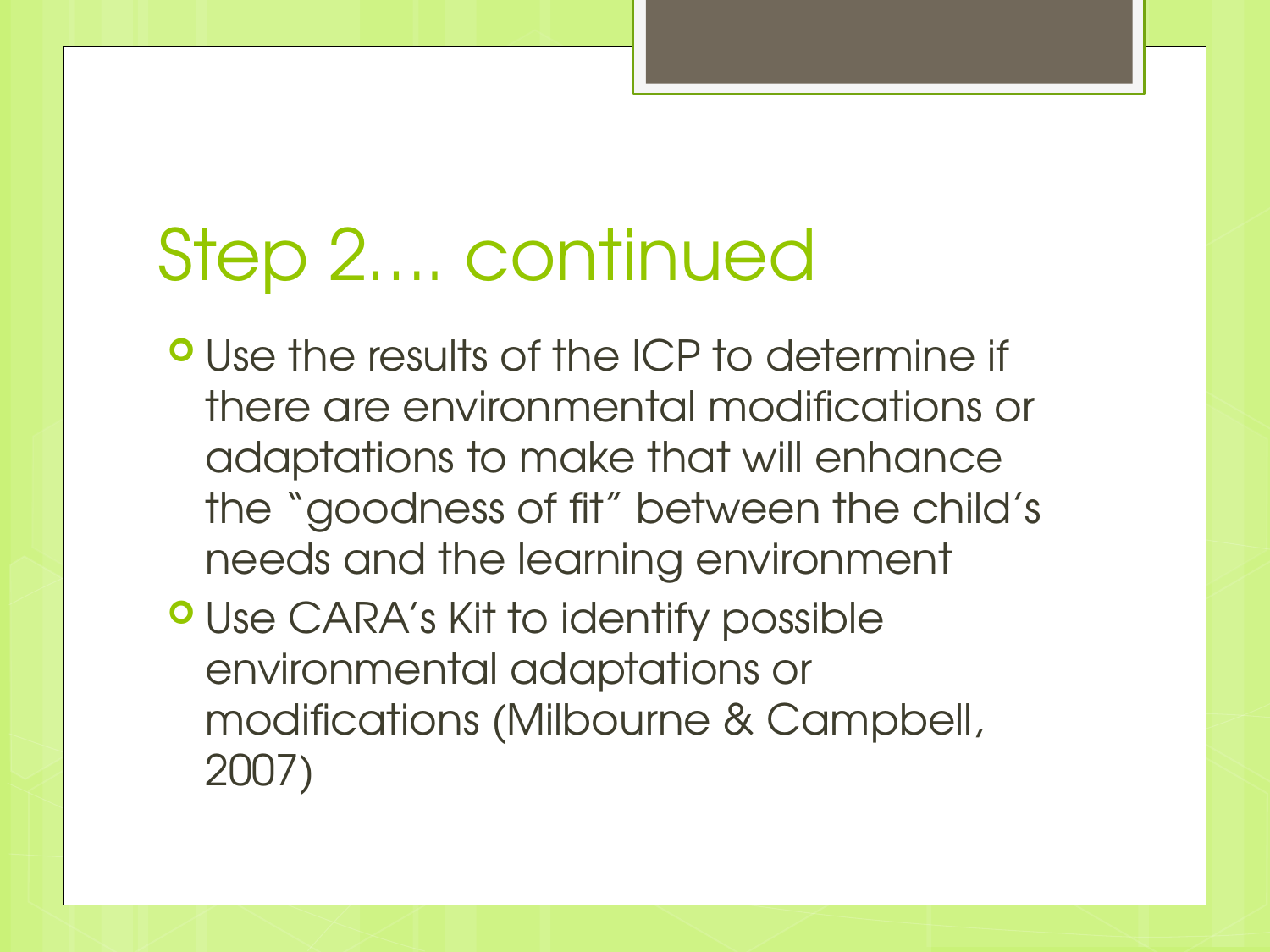

# Step 2…. continued
Use the results of the ICP to determine if there are environmental modifications or adaptations to make that will enhance the “goodness of fit” between the child’s needs and the learning environment
Use CARA’s Kit to identify possible environmental adaptations or modifications (Milbourne & Campbell, 2007)